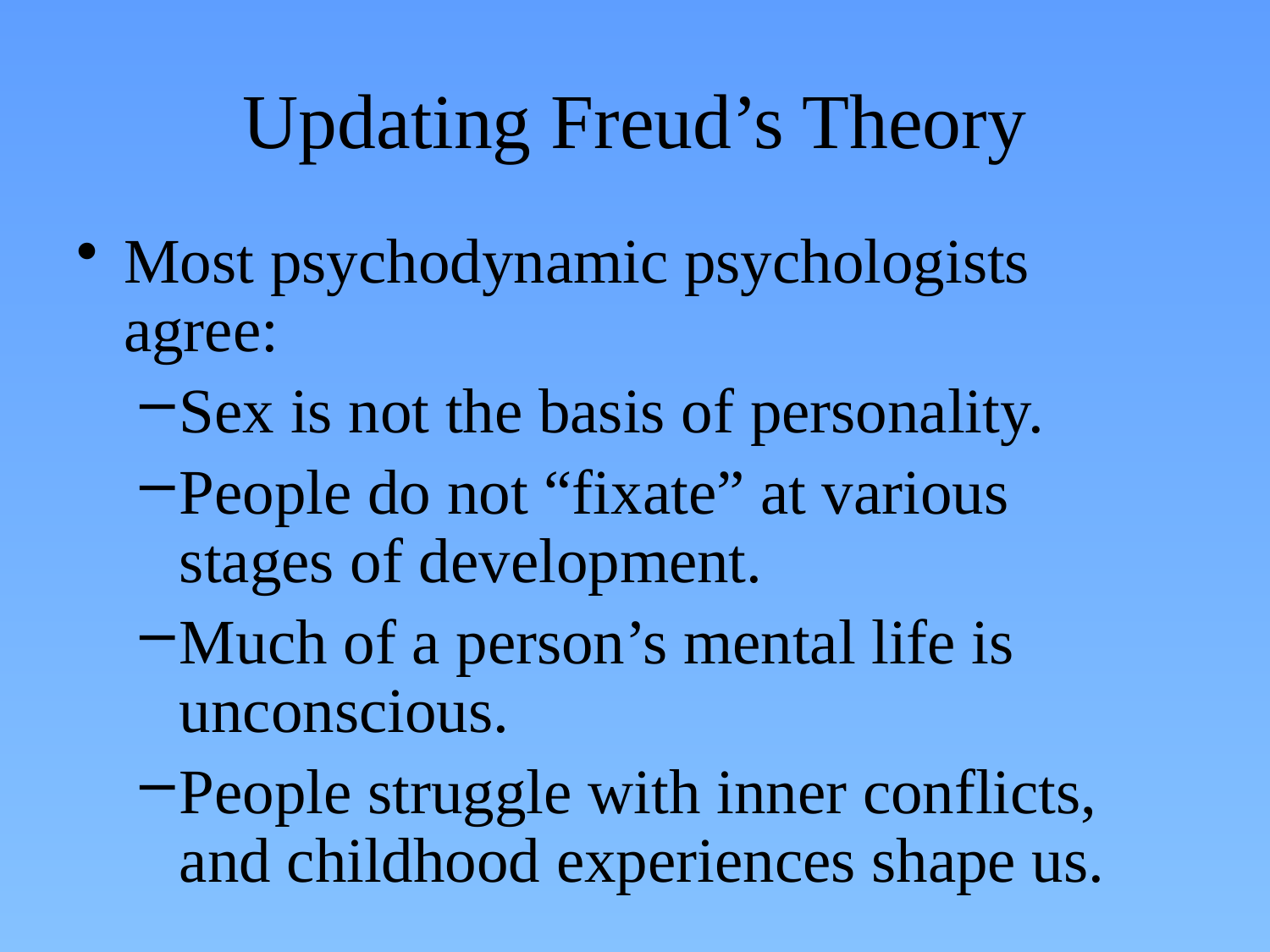

# Updating Freud’s Theory
Most psychodynamic psychologists agree:
Sex is not the basis of personality.
People do not “fixate” at various stages of development.
Much of a person’s mental life is unconscious.
People struggle with inner conflicts, and childhood experiences shape us.